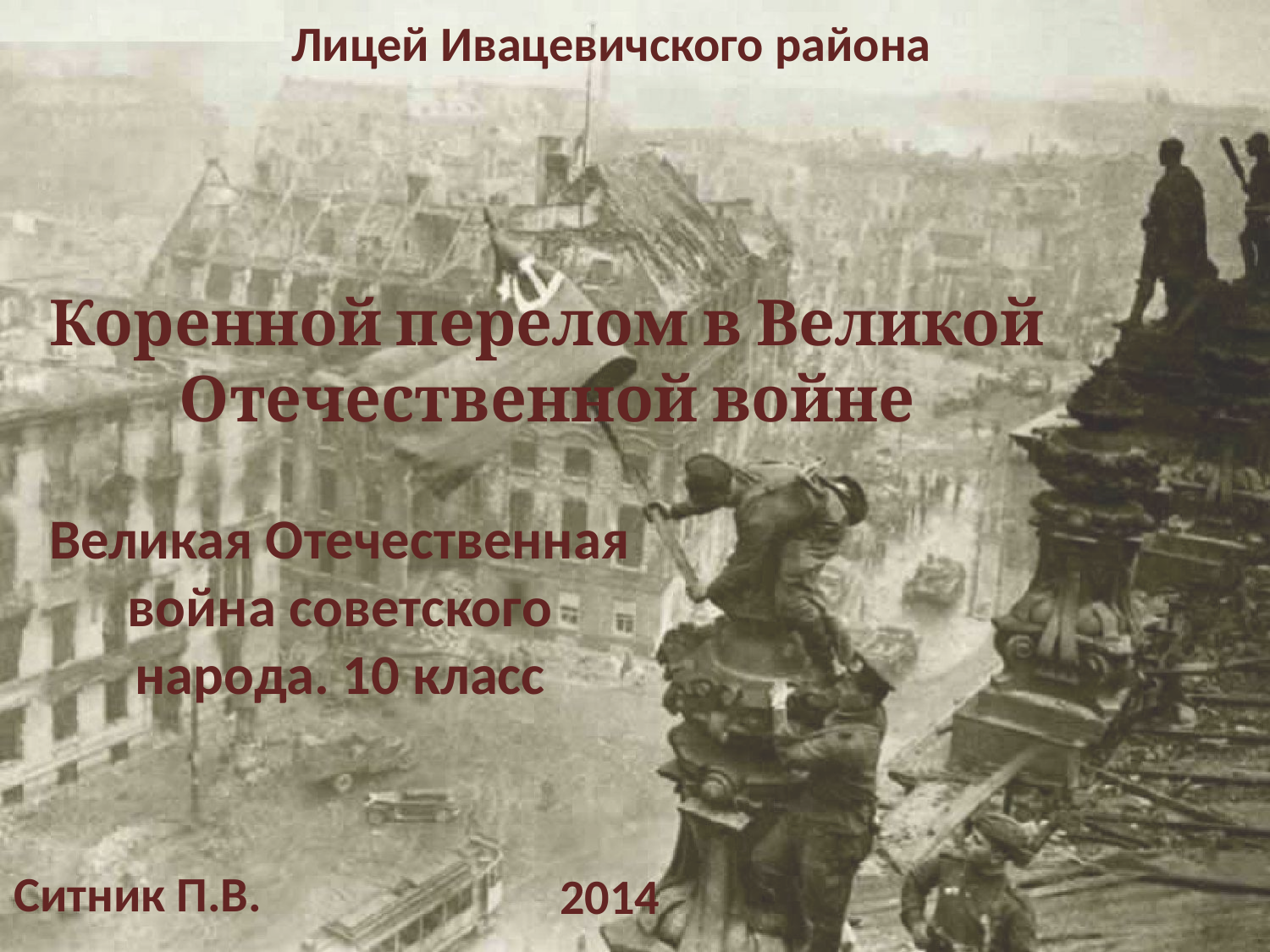

Лицей Ивацевичского района
# Коренной перелом в Великой Отечественной войне
Великая Отечественная война советского народа. 10 класс
Ситник П.В.
2014